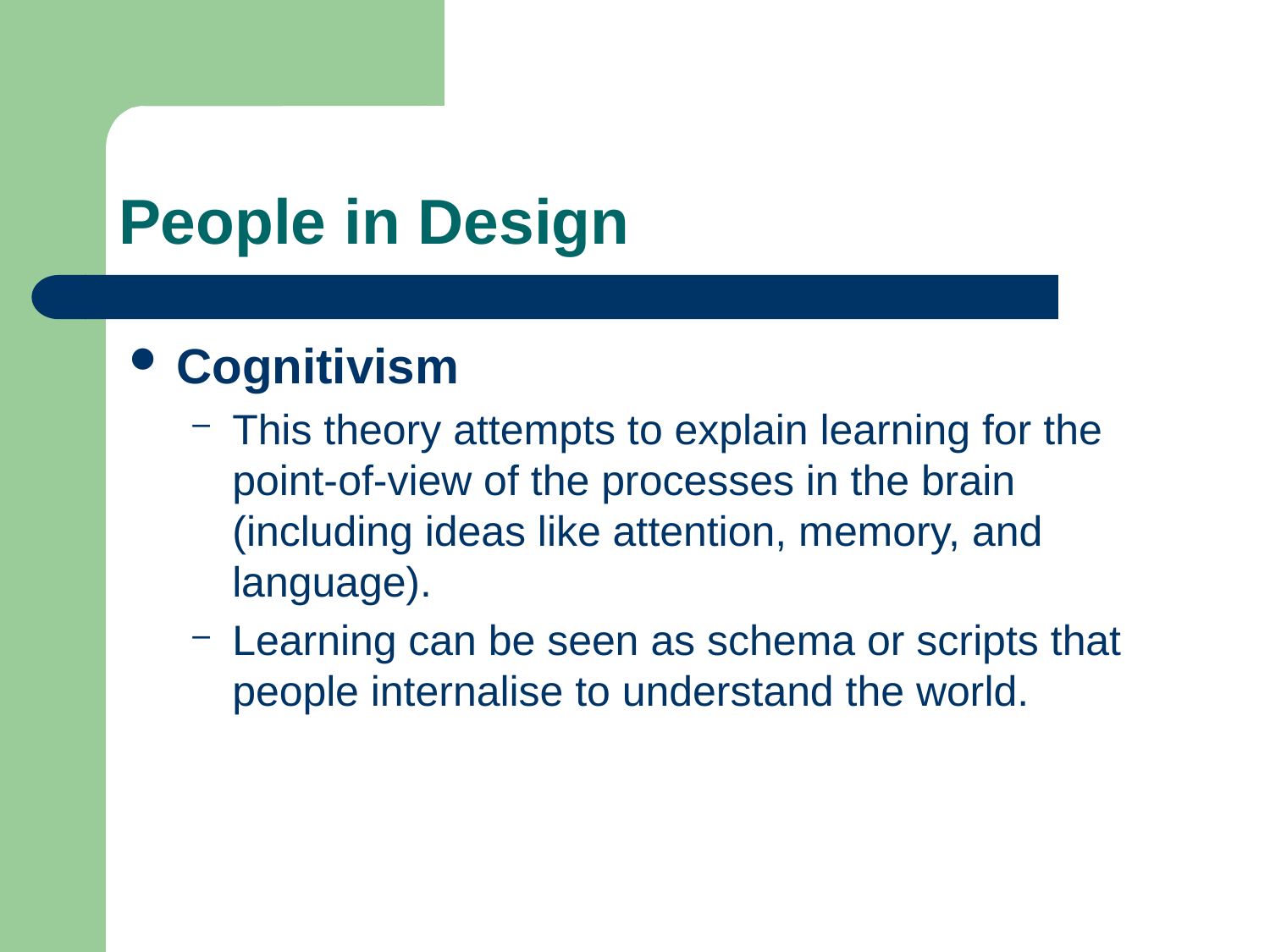

# People in Design
Cognitivism
This theory attempts to explain learning for the point-of-view of the processes in the brain (including ideas like attention, memory, and language).
Learning can be seen as schema or scripts that people internalise to understand the world.